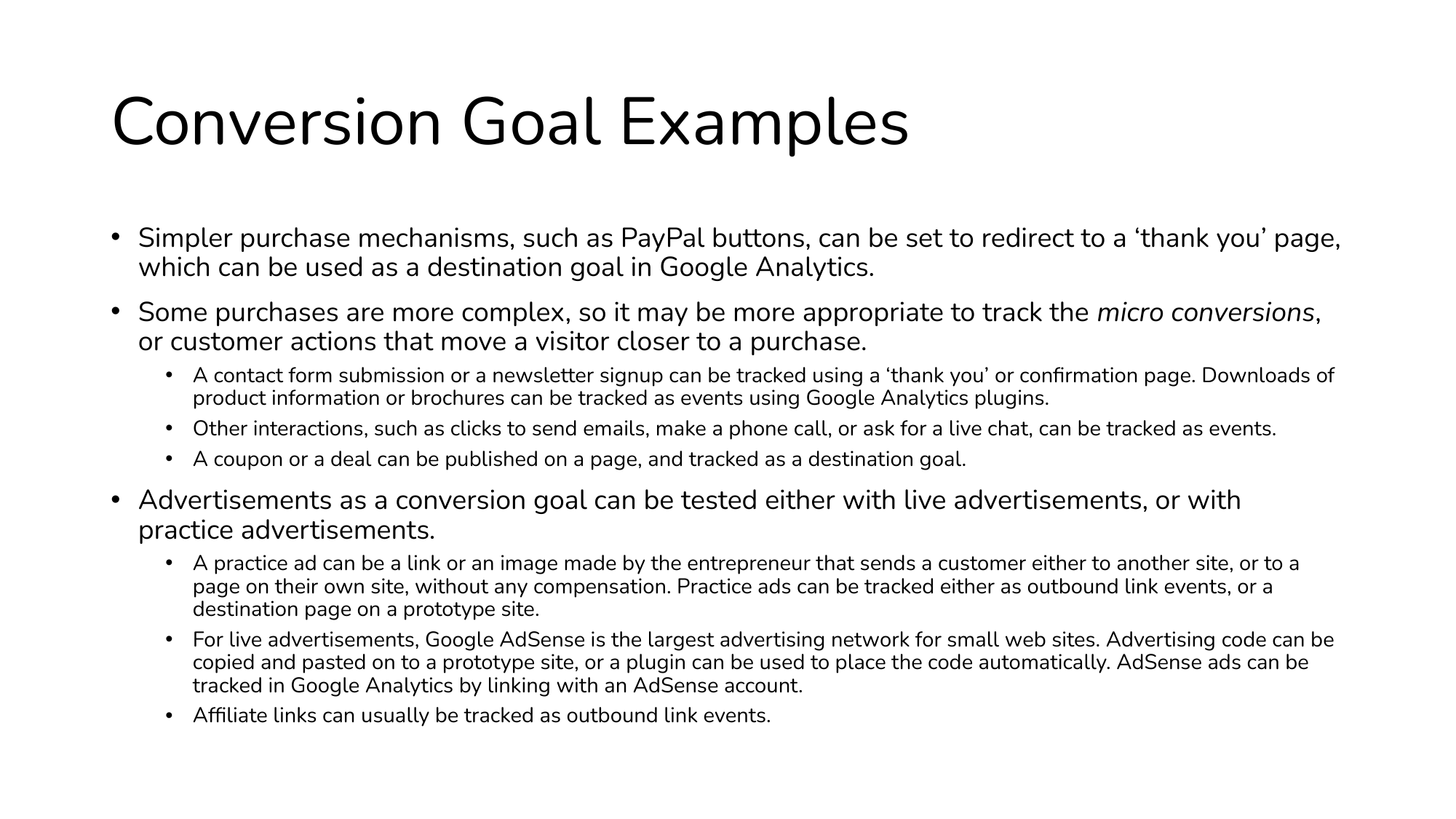

# Conversion Goal Examples
Simpler purchase mechanisms, such as PayPal buttons, can be set to redirect to a ‘thank you’ page, which can be used as a destination goal in Google Analytics.
Some purchases are more complex, so it may be more appropriate to track the micro conversions, or customer actions that move a visitor closer to a purchase.
A contact form submission or a newsletter signup can be tracked using a ‘thank you’ or confirmation page. Downloads of product information or brochures can be tracked as events using Google Analytics plugins.
Other interactions, such as clicks to send emails, make a phone call, or ask for a live chat, can be tracked as events.
A coupon or a deal can be published on a page, and tracked as a destination goal.
Advertisements as a conversion goal can be tested either with live advertisements, or with practice advertisements.
A practice ad can be a link or an image made by the entrepreneur that sends a customer either to another site, or to a page on their own site, without any compensation. Practice ads can be tracked either as outbound link events, or a destination page on a prototype site.
For live advertisements, Google AdSense is the largest advertising network for small web sites. Advertising code can be copied and pasted on to a prototype site, or a plugin can be used to place the code automatically. AdSense ads can be tracked in Google Analytics by linking with an AdSense account.
Affiliate links can usually be tracked as outbound link events.